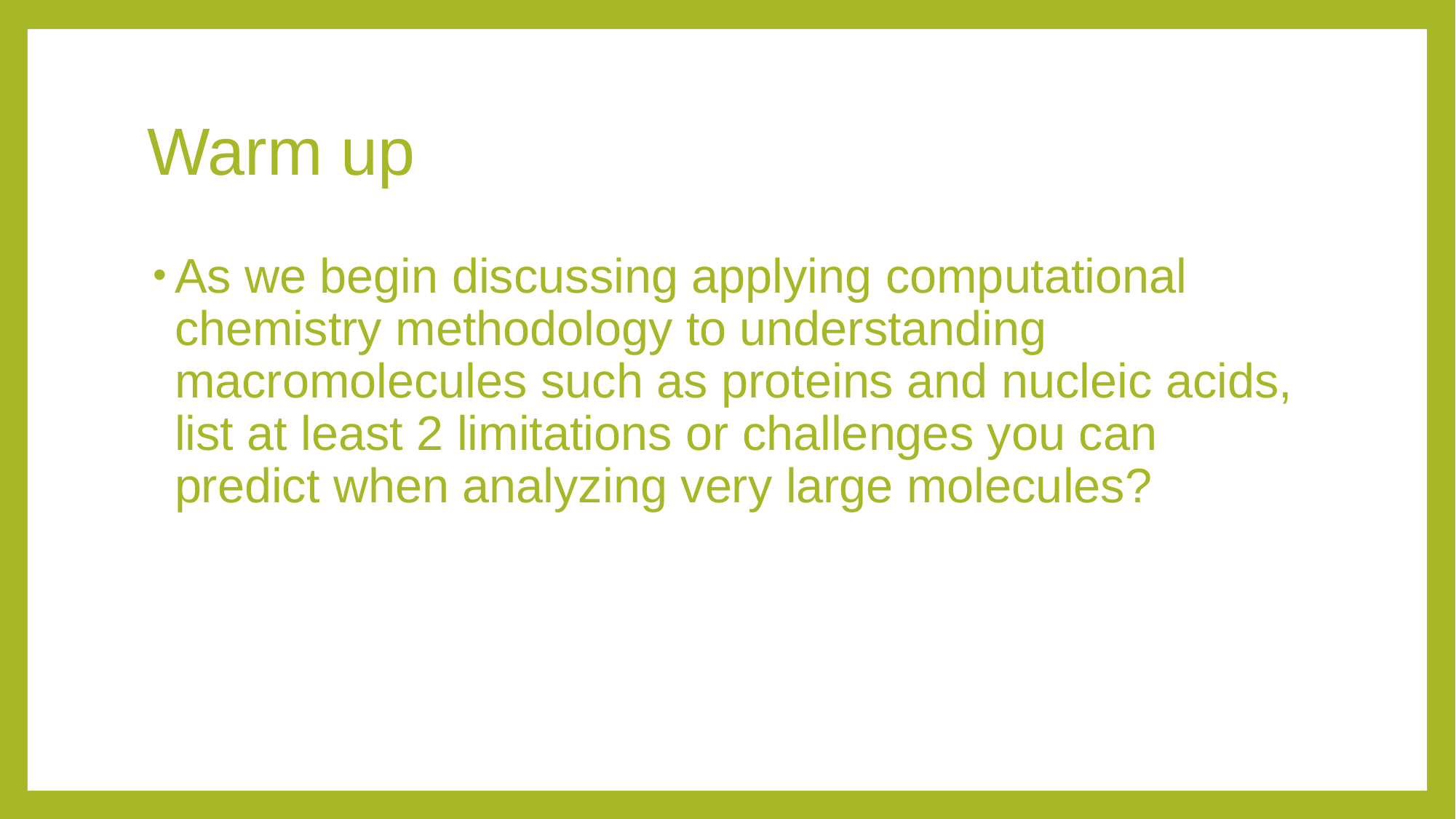

# Warm up
As we begin discussing applying computational chemistry methodology to understanding macromolecules such as proteins and nucleic acids, list at least 2 limitations or challenges you can predict when analyzing very large molecules?